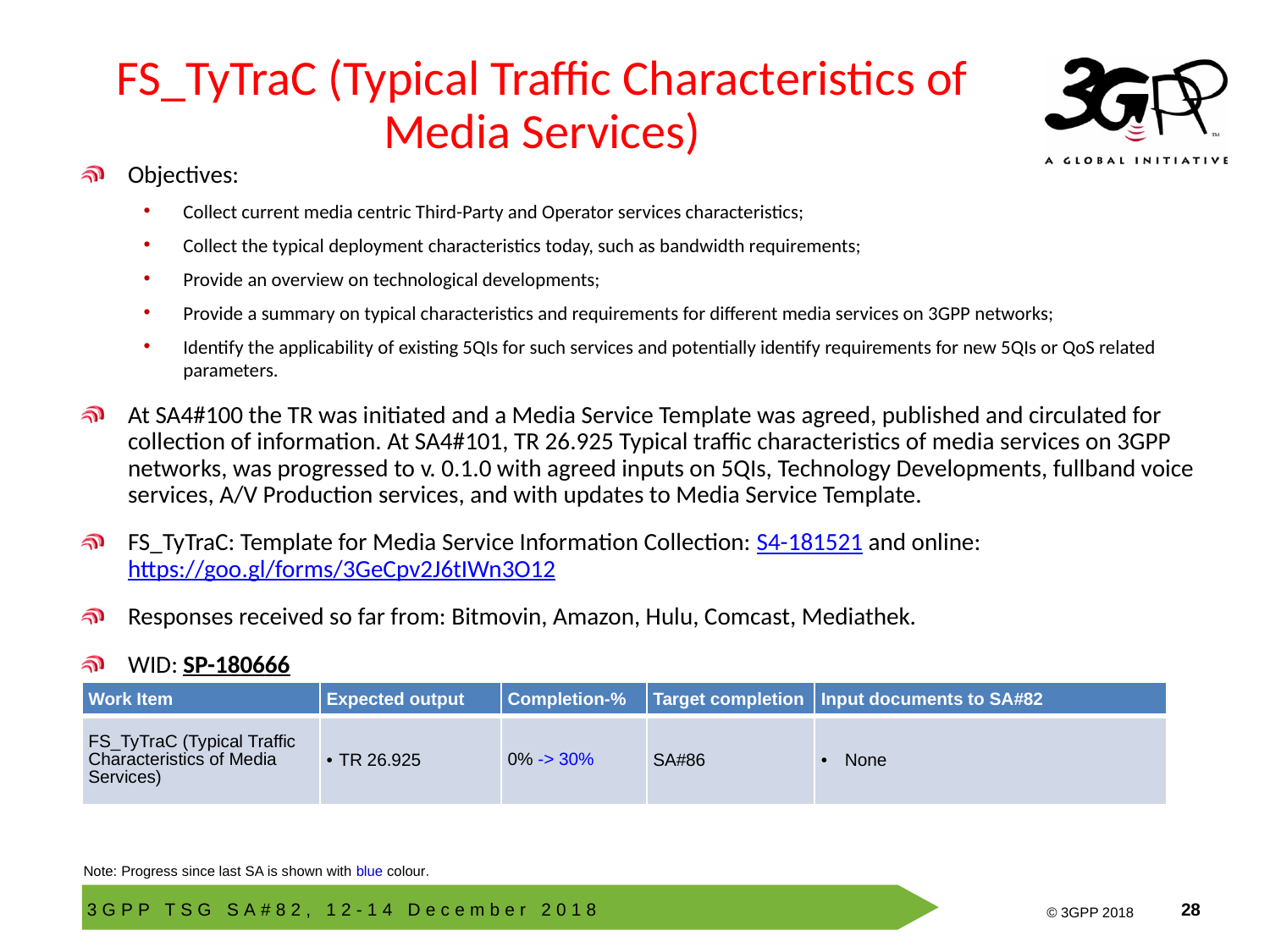

# FS_TyTraC (Typical Traffic Characteristics of Media Services)
Objectives:
Collect current media centric Third-Party and Operator services characteristics;
Collect the typical deployment characteristics today, such as bandwidth requirements;
Provide an overview on technological developments;
Provide a summary on typical characteristics and requirements for different media services on 3GPP networks;
Identify the applicability of existing 5QIs for such services and potentially identify requirements for new 5QIs or QoS related parameters.
At SA4#100 the TR was initiated and a Media Service Template was agreed, published and circulated for collection of information. At SA4#101, TR 26.925 Typical traffic characteristics of media services on 3GPP networks, was progressed to v. 0.1.0 with agreed inputs on 5QIs, Technology Developments, fullband voice services, A/V Production services, and with updates to Media Service Template.
FS_TyTraC: Template for Media Service Information Collection: S4-181521 and online: https://goo.gl/forms/3GeCpv2J6tIWn3O12
Responses received so far from: Bitmovin, Amazon, Hulu, Comcast, Mediathek.
WID: SP-180666
| Work Item | Expected output | Completion-% | Target completion | Input documents to SA#82 |
| --- | --- | --- | --- | --- |
| FS\_TyTraC (Typical Traffic Characteristics of Media Services) | TR 26.925 | 0% -> 30% | SA#86 | None |
Note: Progress since last SA is shown with blue colour.